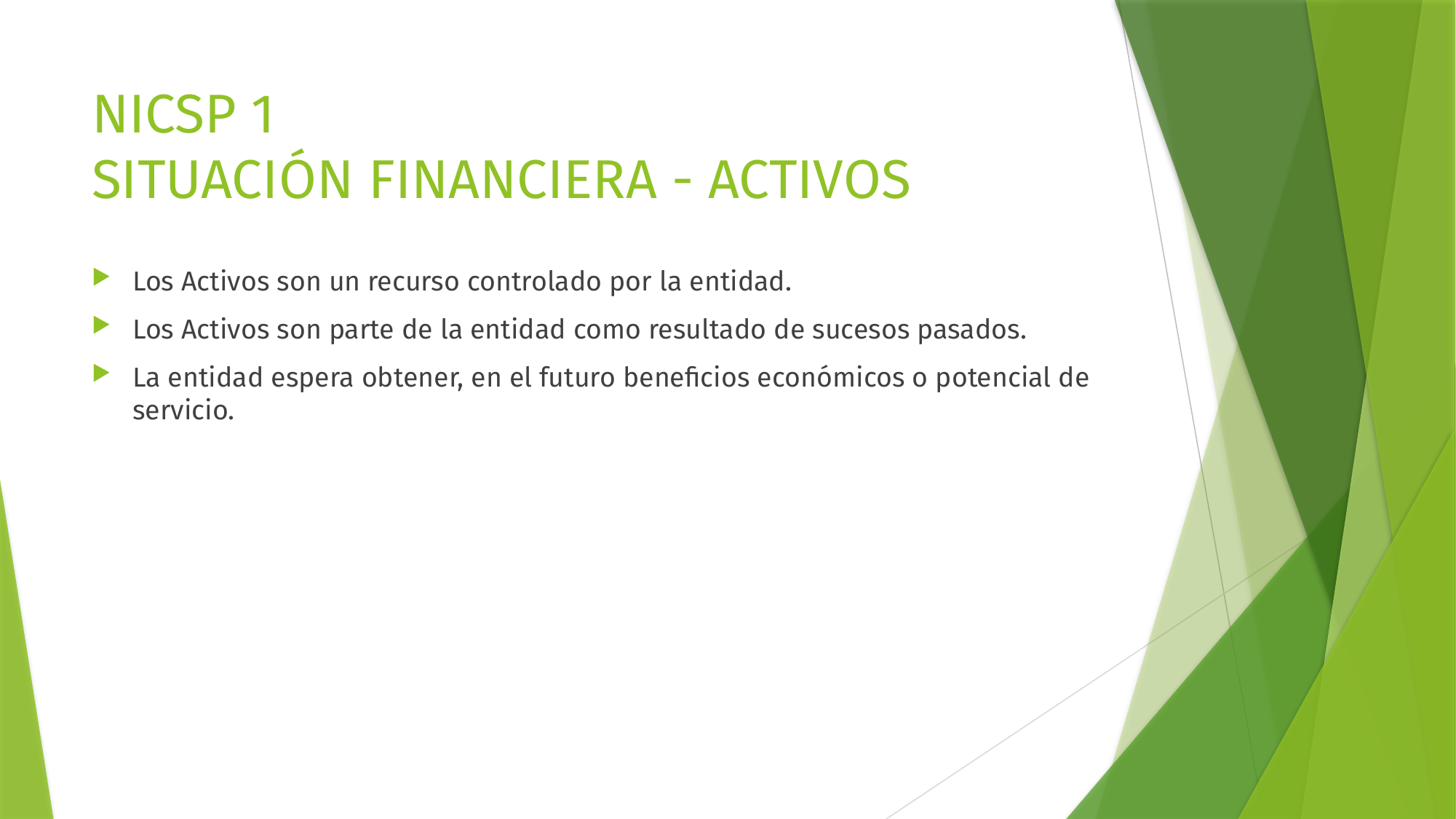

# NICSP 1 SITUACIÓN FINANCIERA - ACTIVOS
Los Activos son un recurso controlado por la entidad.
Los Activos son parte de la entidad como resultado de sucesos pasados.
La entidad espera obtener, en el futuro beneficios económicos o potencial de servicio.